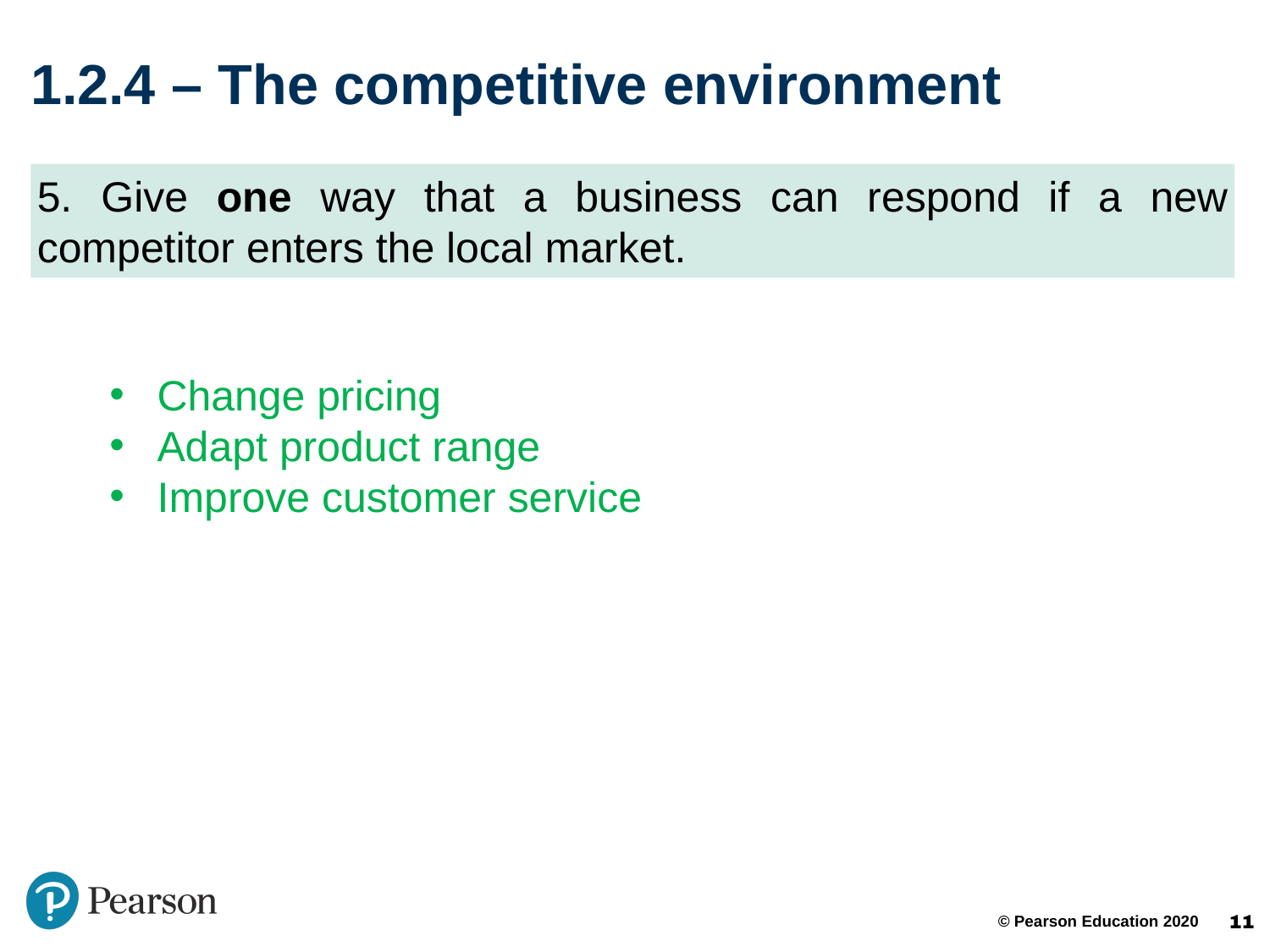

# 1.2.4 – The competitive environment
5. Give one way that a business can respond if a new competitor enters the local market.
Change pricing
Adapt product range
Improve customer service
11